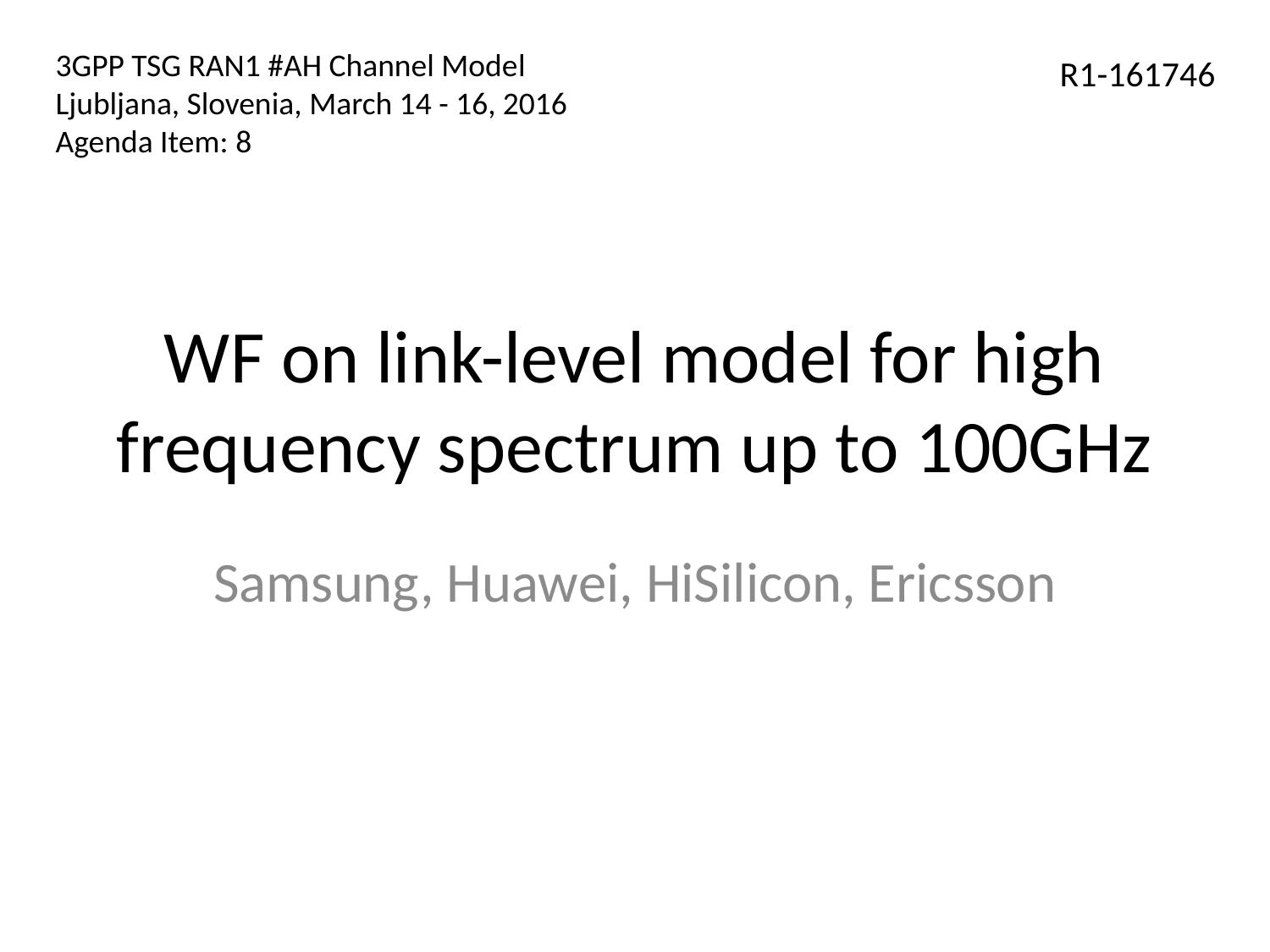

3GPP TSG RAN1 #AH Channel Model
Ljubljana, Slovenia, March 14 - 16, 2016
Agenda Item: 8
R1-161746
# WF on link-level model for high frequency spectrum up to 100GHz
Samsung, Huawei, HiSilicon, Ericsson